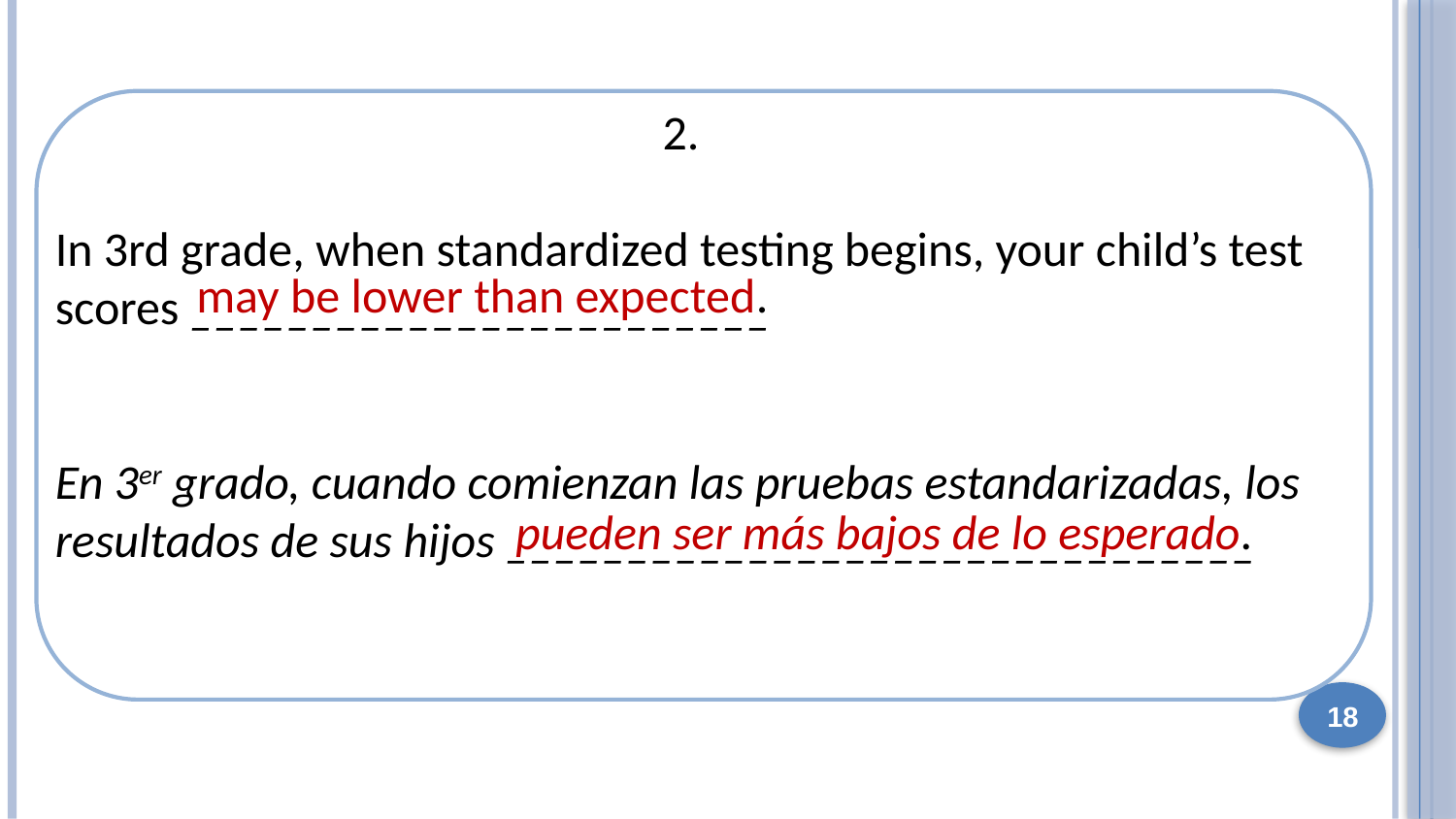

.  Research shows that all DLI children – regdless of home language –_______.

La investigación muestra que todos los niños de DLI, independientemente del idioma que se hable en casa, _______.
.  Research shows that all DLI children – regardless of home language –_______.

La investigación muestra que todos los niños de DLI, independientemente del idioma que se hable en casa, _______.

2.

In 3rd grade, when standardized testing begins, your child’s test scores ________________________

En 3er grado, cuando comienzan las pruebas estandarizadas, los resultados de sus hijos _______________________________

may be lower than expected.
pueden ser más bajos de lo esperado.
18